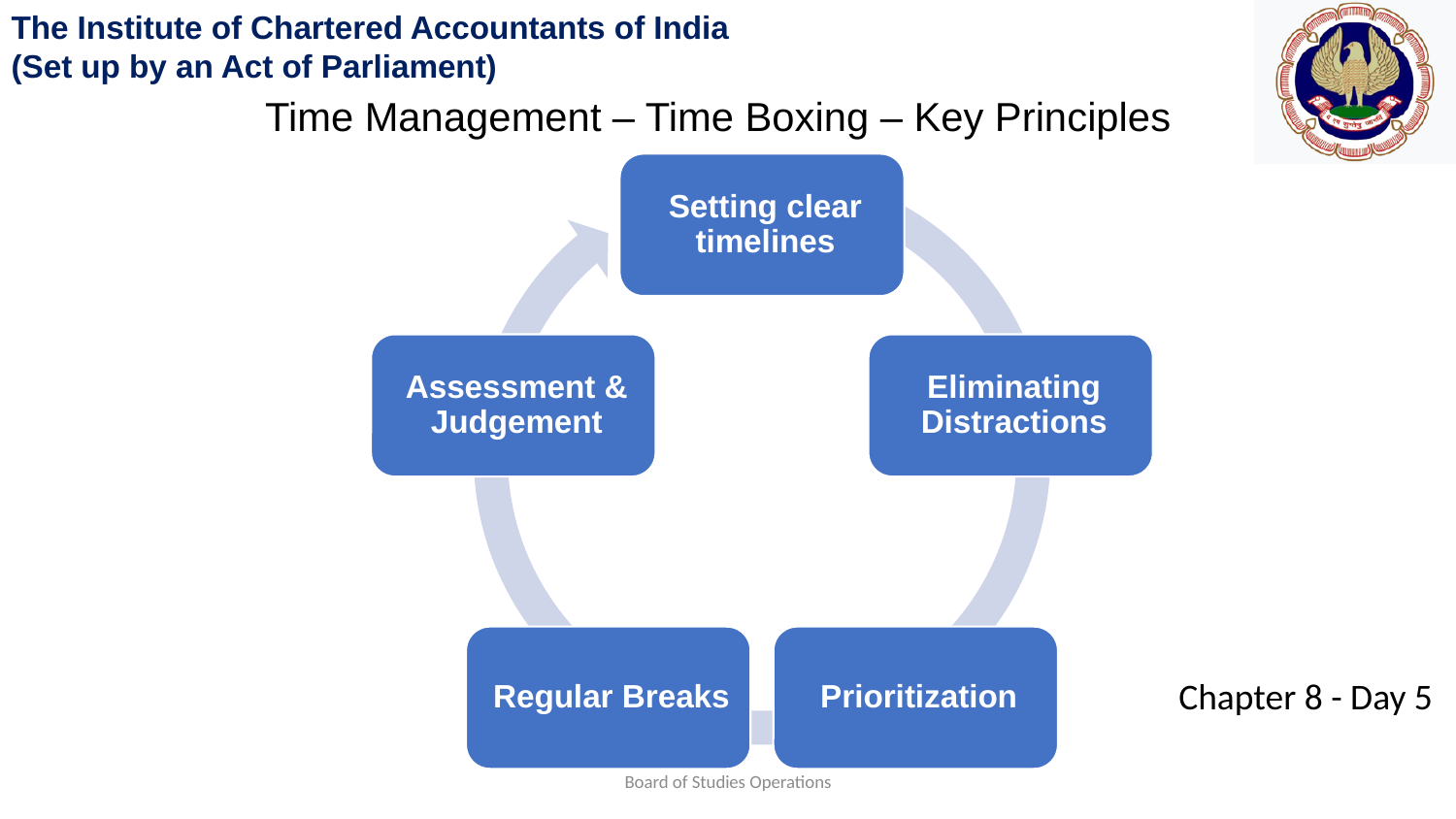

Time Management – Time Boxing – Key Principles
Setting clear timelines
Eliminating Distractions
Prioritization
Regular Breaks
Assessment & Judgement
Board of Studies Operations